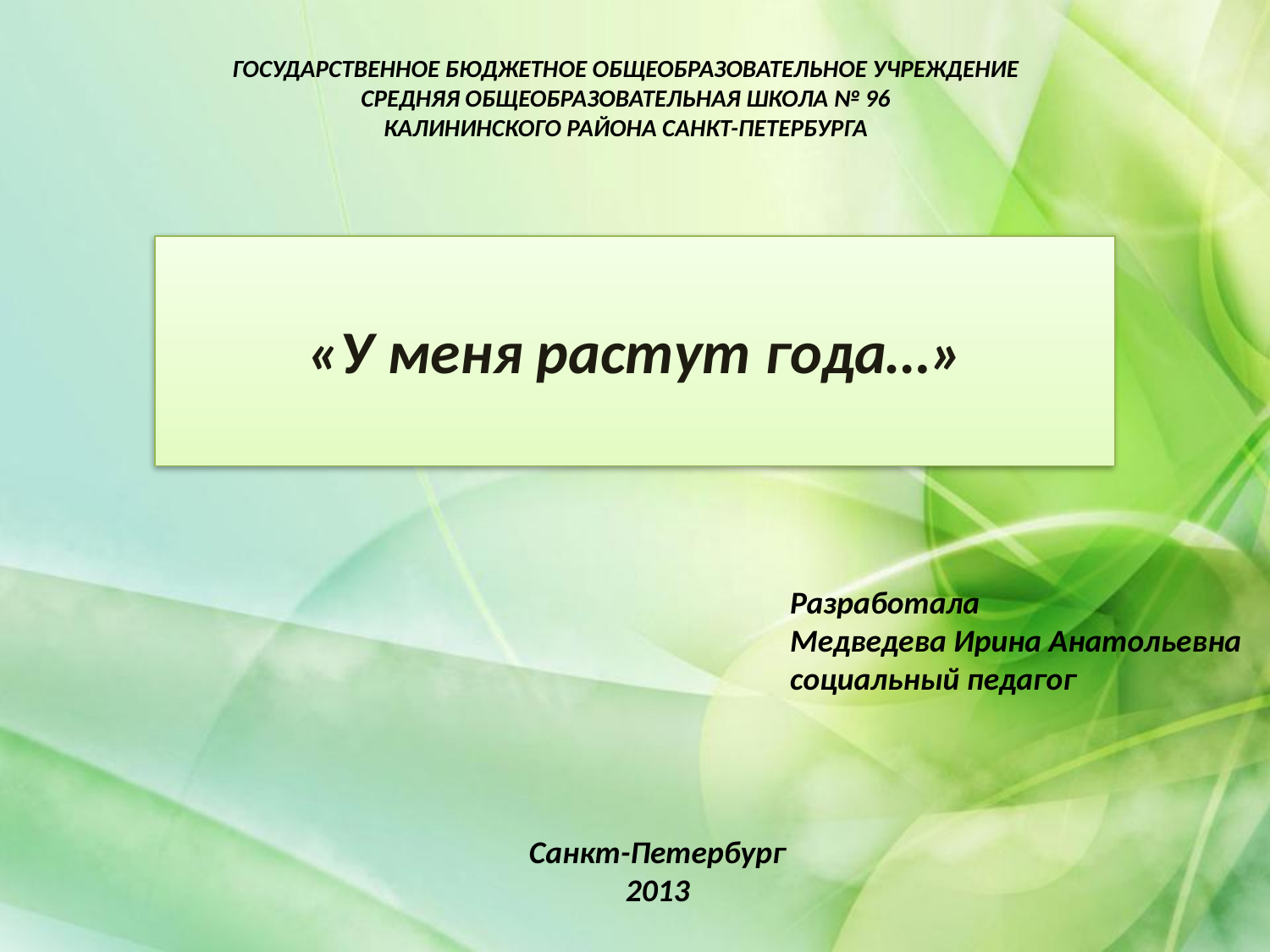

ГОСУДАРСТВЕННОЕ БЮДЖЕТНОЕ ОБЩЕОБРАЗОВАТЕЛЬНОЕ УЧРЕЖДЕНИЕ
СРЕДНЯЯ ОБЩЕОБРАЗОВАТЕЛЬНАЯ ШКОЛА № 96
КАЛИНИНСКОГО РАЙОНА САНКТ-ПЕТЕРБУРГА

«У меня растут года…»
Разработала
Медведева Ирина Анатольевна
социальный педагог
Санкт-Петербург
2013